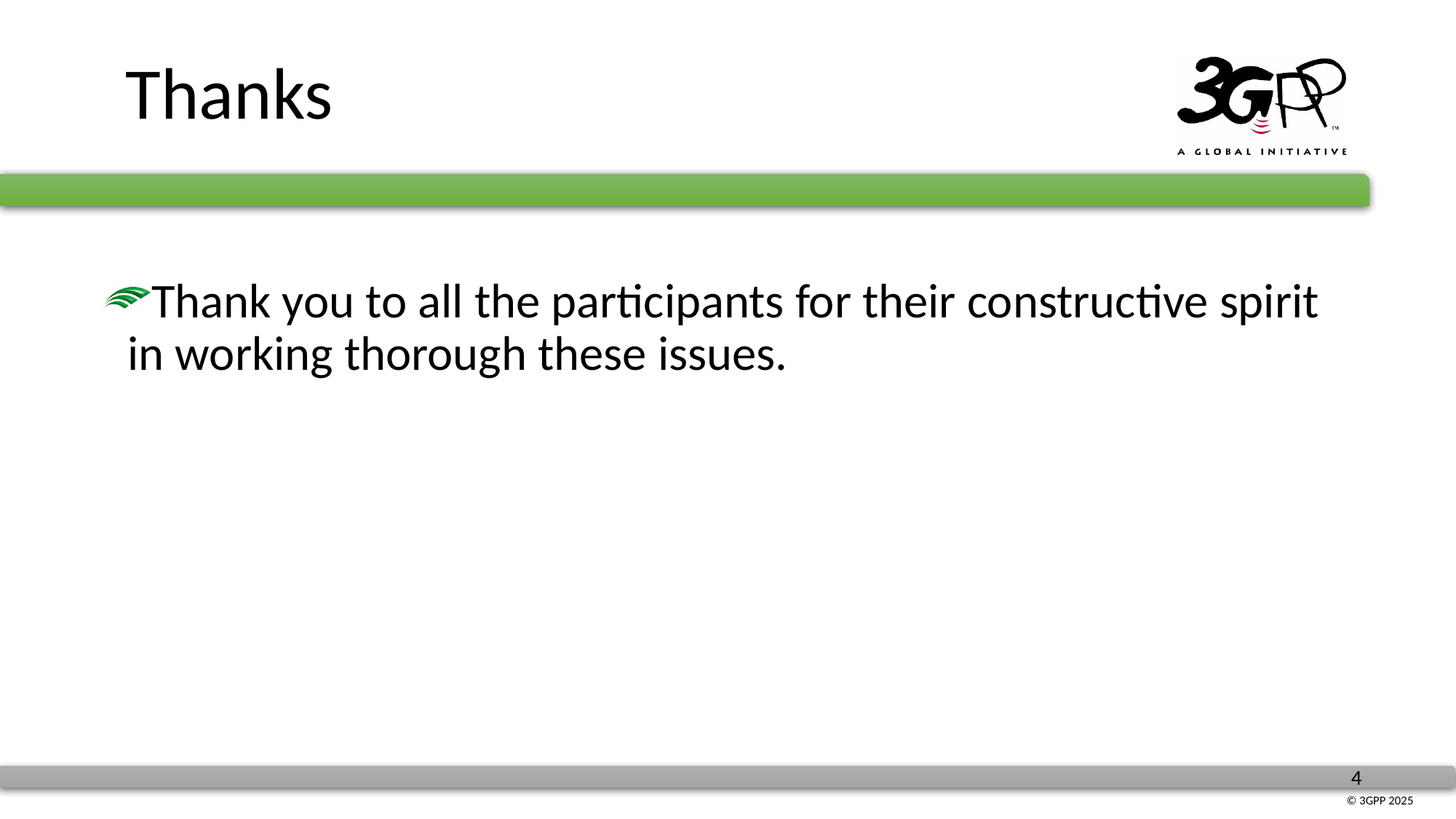

# Thanks
Thank you to all the participants for their constructive spirit in working thorough these issues.